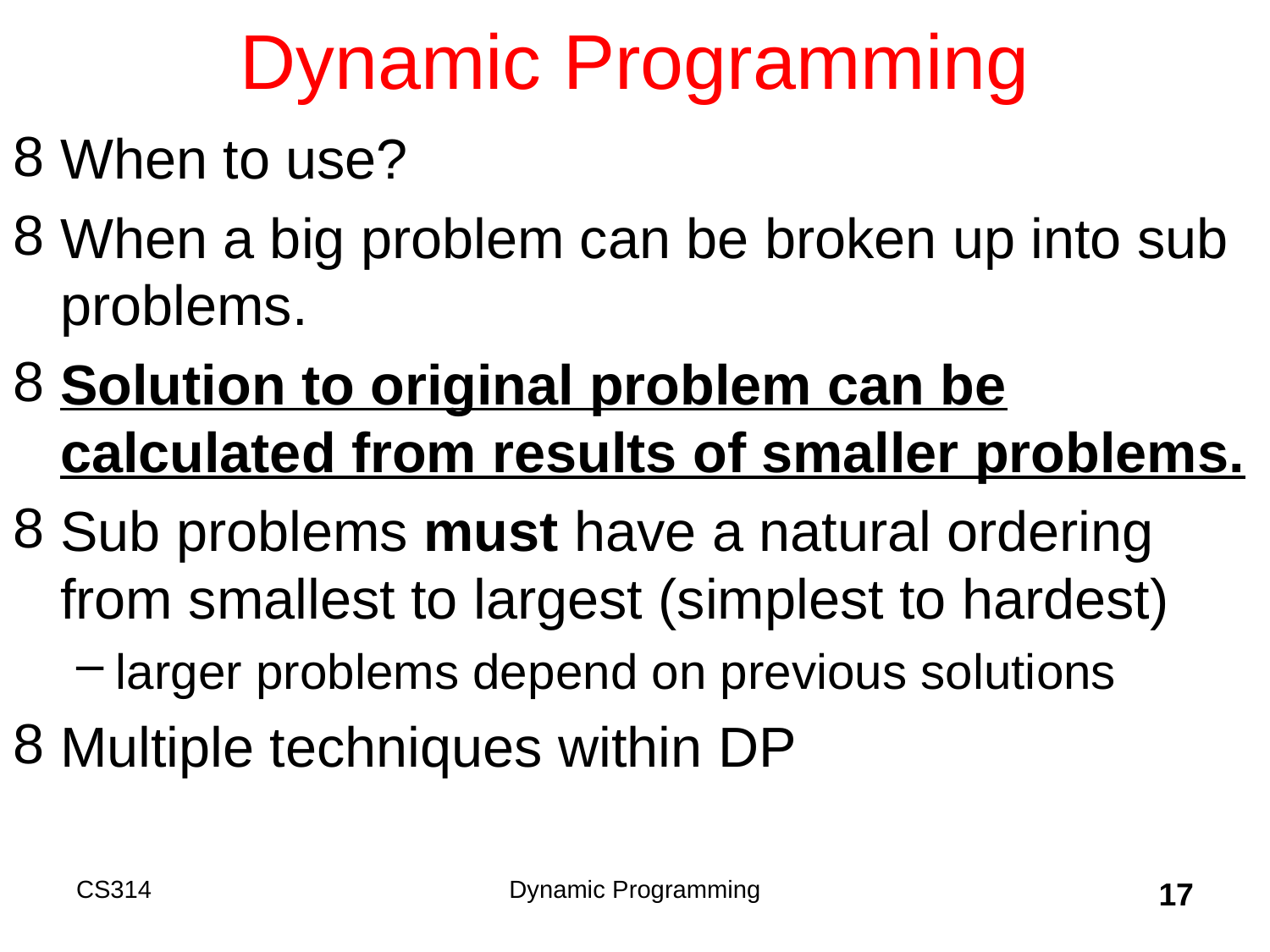

# Dynamic Programming
When to use?
When a big problem can be broken up into sub problems.
Solution to original problem can be calculated from results of smaller problems.
Sub problems must have a natural ordering from smallest to largest (simplest to hardest)
larger problems depend on previous solutions
Multiple techniques within DP
CS314
Dynamic Programming
17